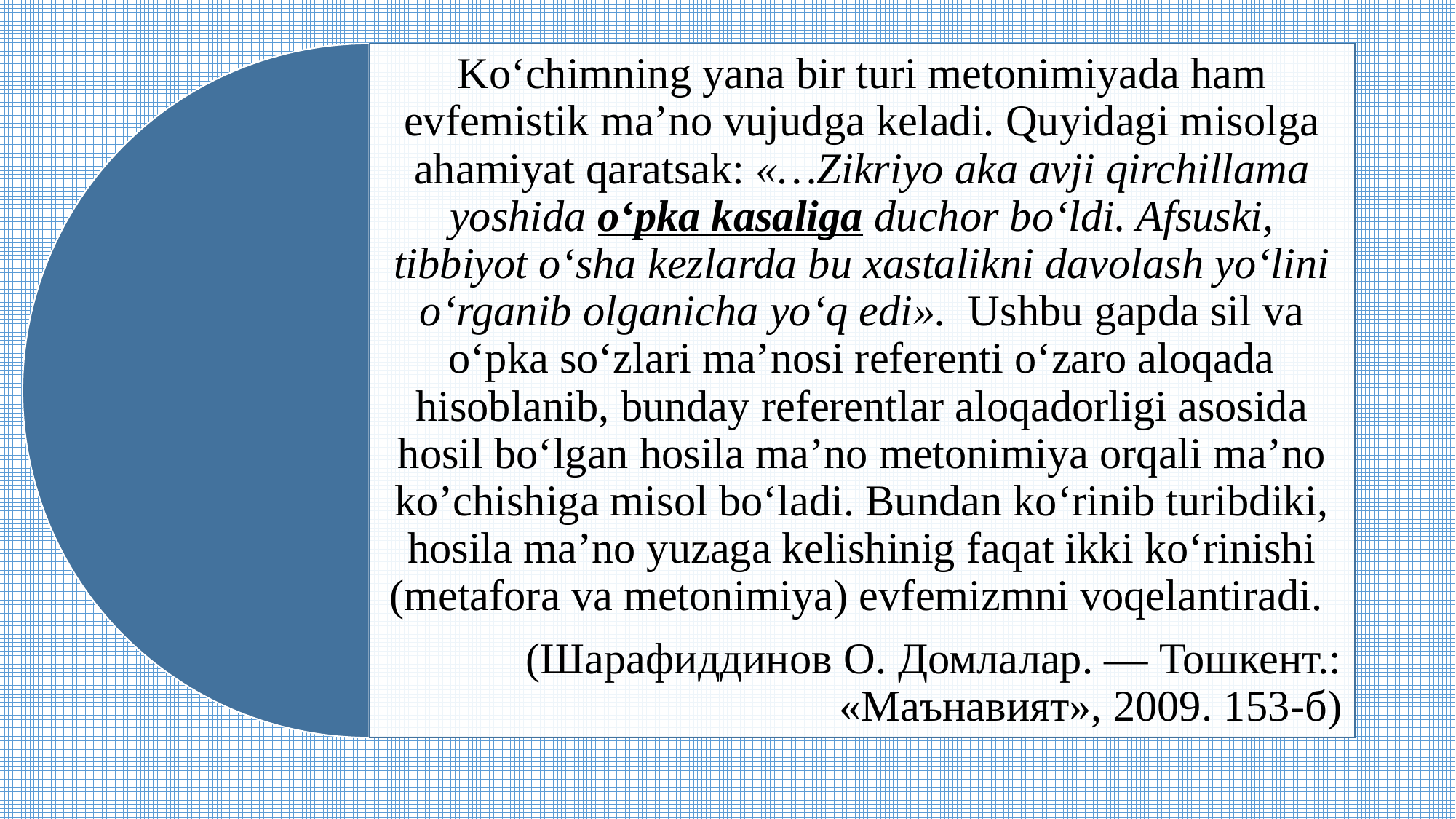

Ko‘chimning yana bir turi metonimiyada ham evfemistik ma’no vujudga keladi. Quyidagi misolga ahamiyat qaratsak: «…Zikriyo aka avji qirchillama yoshida o‘pka kasaliga duchor bo‘ldi. Afsuski, tibbiyot o‘sha kezlarda bu xastalikni davolash yo‘lini o‘rganib olganicha yo‘q edi».  Ushbu gapda sil va o‘pka so‘zlari ma’nosi referenti o‘zaro aloqada hisoblanib, bunday referentlar aloqadorligi asosida hosil bo‘lgan hosila ma’no metonimiya orqali ma’no ko’chishiga misol bo‘ladi. Bundan ko‘rinib turibdiki, hosila ma’no yuzaga kelishinig faqat ikki ko‘rinishi (metafora va metonimiya) evfemizmni voqelantiradi.
(Шарафиддинов О. Домлалар. — Тошкент.: «Маънавият», 2009. 153-б)
#